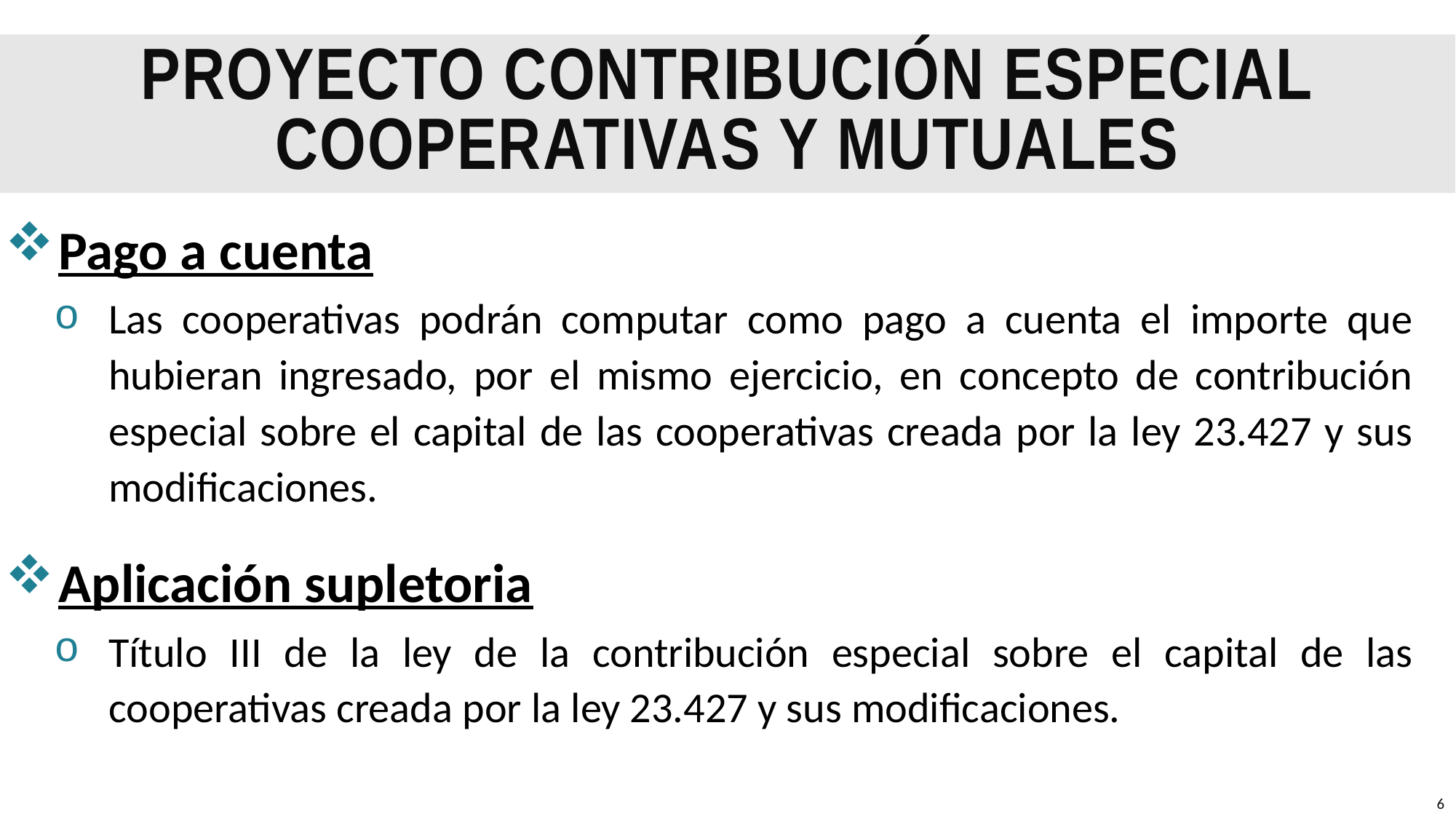

PROYECTO CONTRIBUCIÓN ESPECIAL COOPERATIVAS Y MUTUALES
Pago a cuenta
Las cooperativas podrán computar como pago a cuenta el importe que hubieran ingresado, por el mismo ejercicio, en concepto de contribución especial sobre el capital de las cooperativas creada por la ley 23.427 y sus modificaciones.
Aplicación supletoria
Título III de la ley de la contribución especial sobre el capital de las cooperativas creada por la ley 23.427 y sus modificaciones.
6